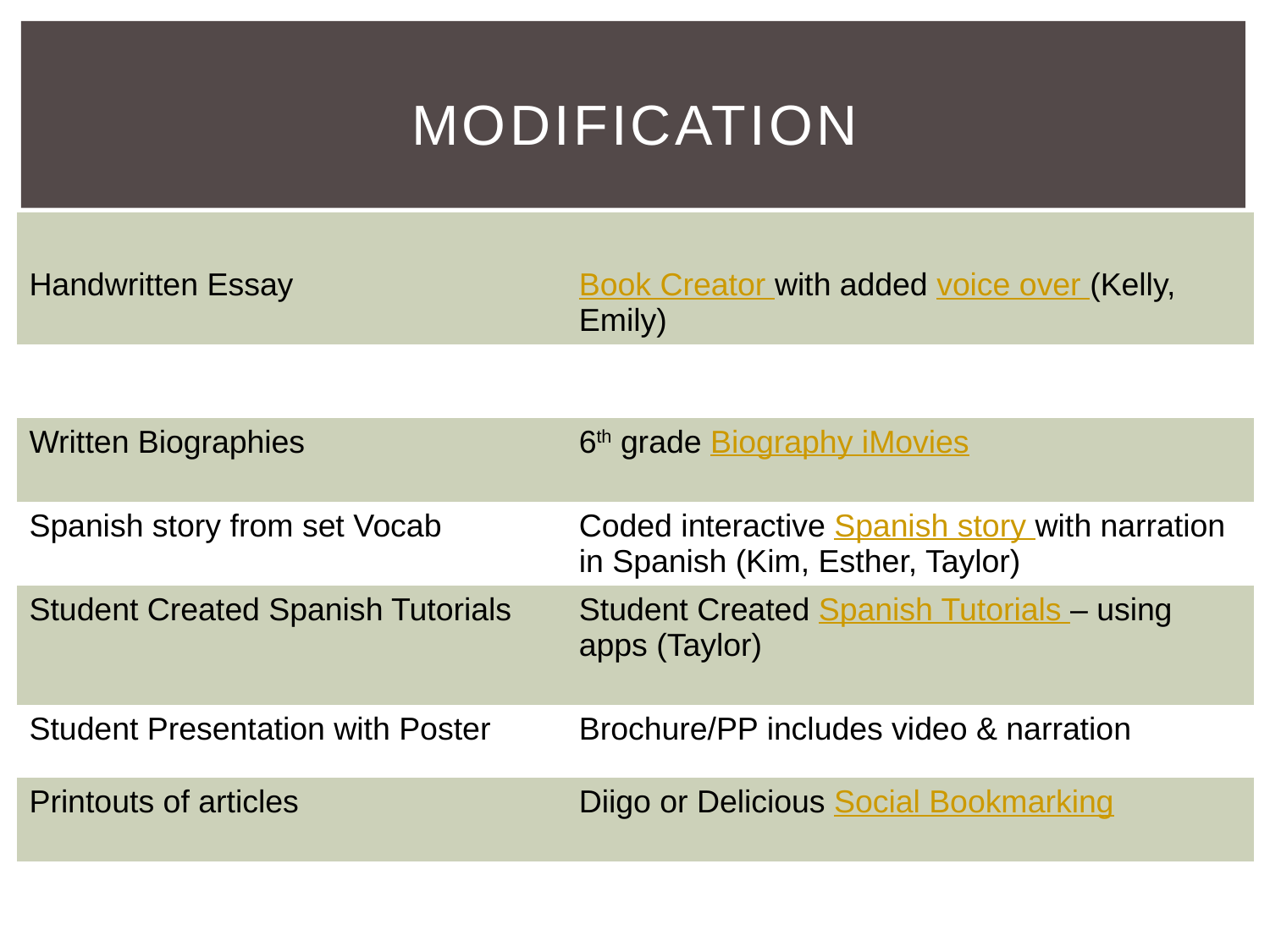

# Modification

|  |  |
| --- | --- |
| Handwritten Essay | Book Creator with added voice over (Kelly, Emily) |
|  |  |
| Written Biographies | 6th grade Biography iMovies |
| Spanish story from set Vocab | Coded interactive Spanish story with narration in Spanish (Kim, Esther, Taylor) |
| Student Created Spanish Tutorials | Student Created Spanish Tutorials – using apps (Taylor) |
| Student Presentation with Poster | Brochure/PP includes video & narration |
| Printouts of articles | Diigo or Delicious Social Bookmarking |
|  |  |